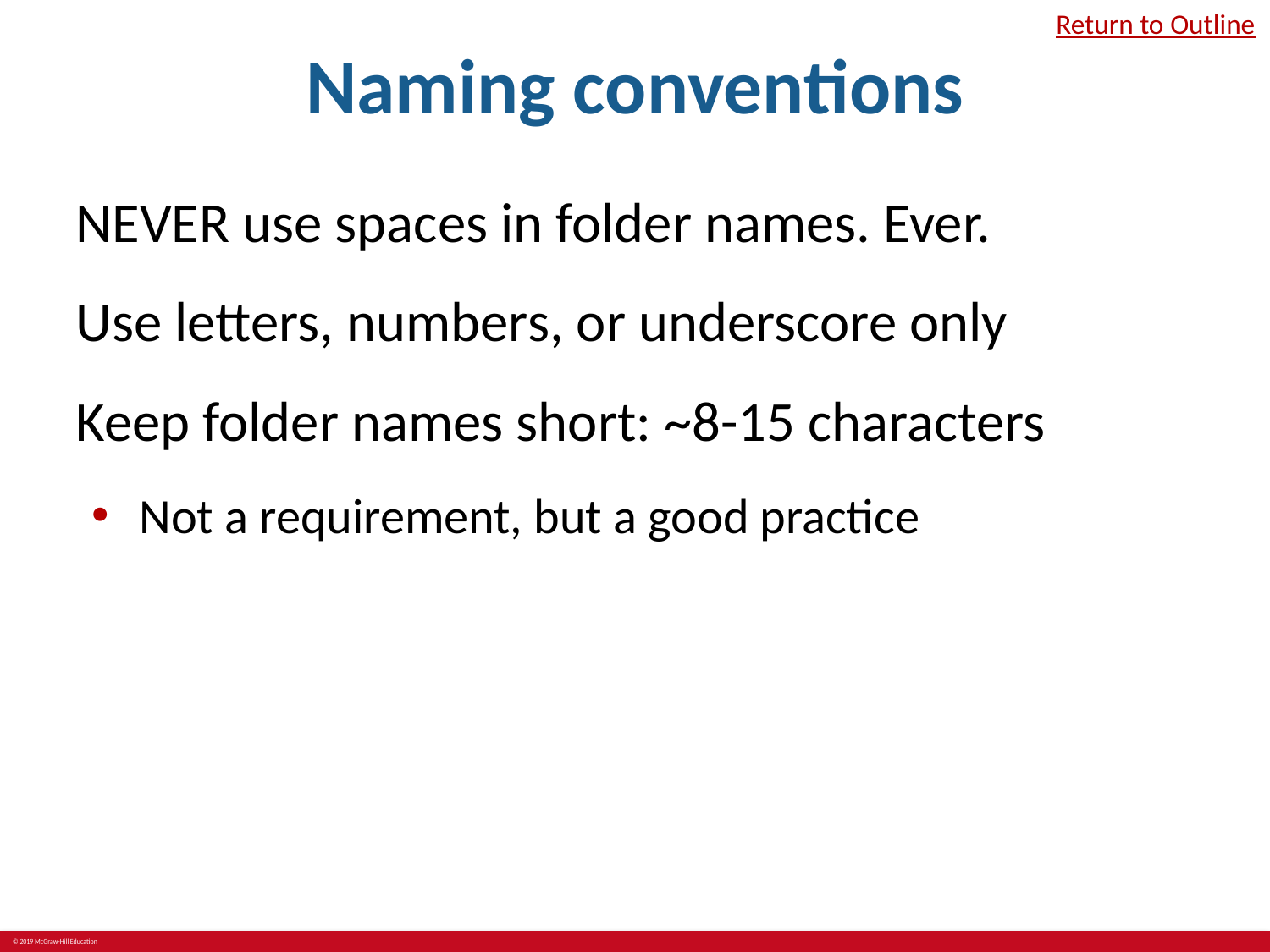

# Naming conventions
Return to Outline
NEVER use spaces in folder names. Ever.
Use letters, numbers, or underscore only
Keep folder names short: ~8-15 characters
Not a requirement, but a good practice